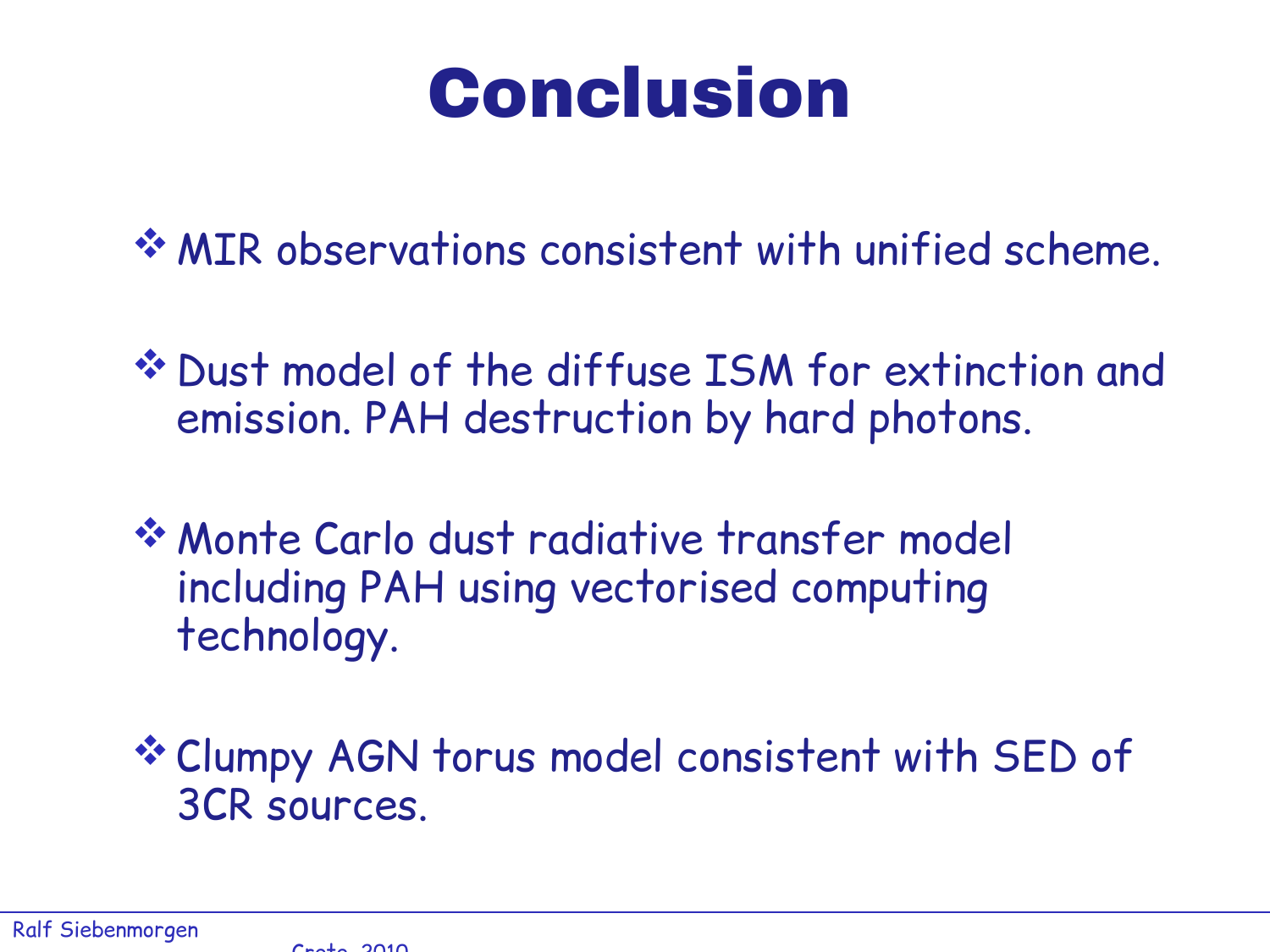

Conclusion

MIR observations consistent with unified scheme.

Dust model of the diffuse ISM for extinction and emission. PAH destruction by hard photons.

Monte Carlo dust radiative transfer model including PAH using vectorised computing technology.

Clumpy AGN torus model consistent with SED of 3CR sources.